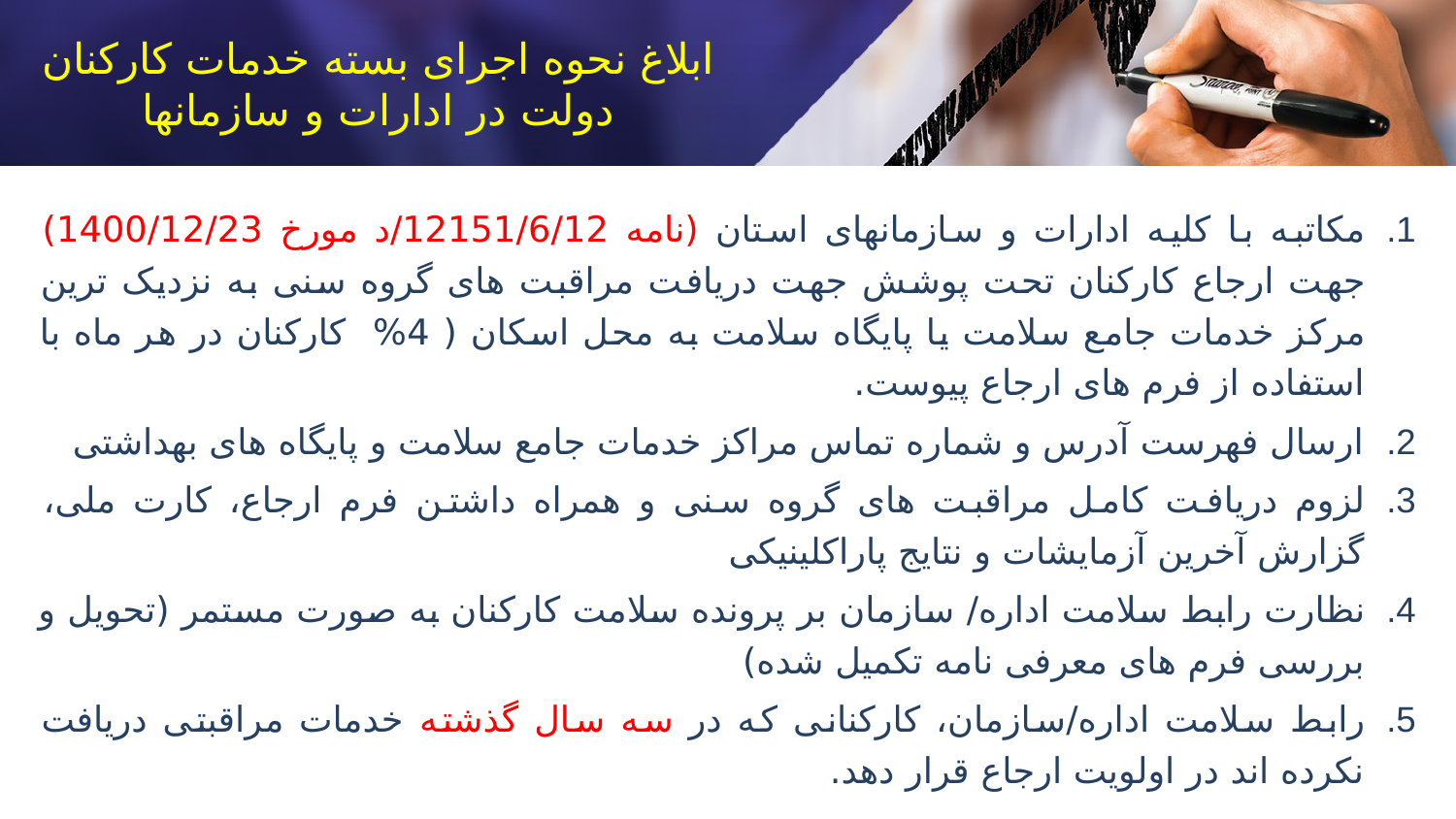

# ابلاغ نحوه اجرای بسته خدمات کارکنان دولت در ادارات و سازمانها
مکاتبه با کلیه ادارات و سازمانهای استان (نامه 12151/6/12/د مورخ 1400/12/23) جهت ارجاع کارکنان تحت پوشش جهت دریافت مراقبت های گروه سنی به نزدیک ترین مرکز خدمات جامع سلامت یا پایگاه سلامت به محل اسکان ( 4%  کارکنان در هر ماه با استفاده از فرم های ارجاع پیوست.
ارسال فهرست آدرس و شماره تماس مراکز خدمات جامع سلامت و پایگاه های بهداشتی
لزوم دریافت کامل مراقبت های گروه سنی و همراه داشتن فرم ارجاع، کارت ملی، گزارش آخرین آزمایشات و نتایج پاراکلینیکی
نظارت رابط سلامت اداره/ سازمان بر پرونده سلامت کارکنان به صورت مستمر (تحویل و بررسی فرم های معرفی نامه تکمیل شده)
رابط سلامت اداره/سازمان، کارکنانی که در سه سال گذشته خدمات مراقبتی دریافت نکرده اند در اولویت ارجاع قرار دهد.